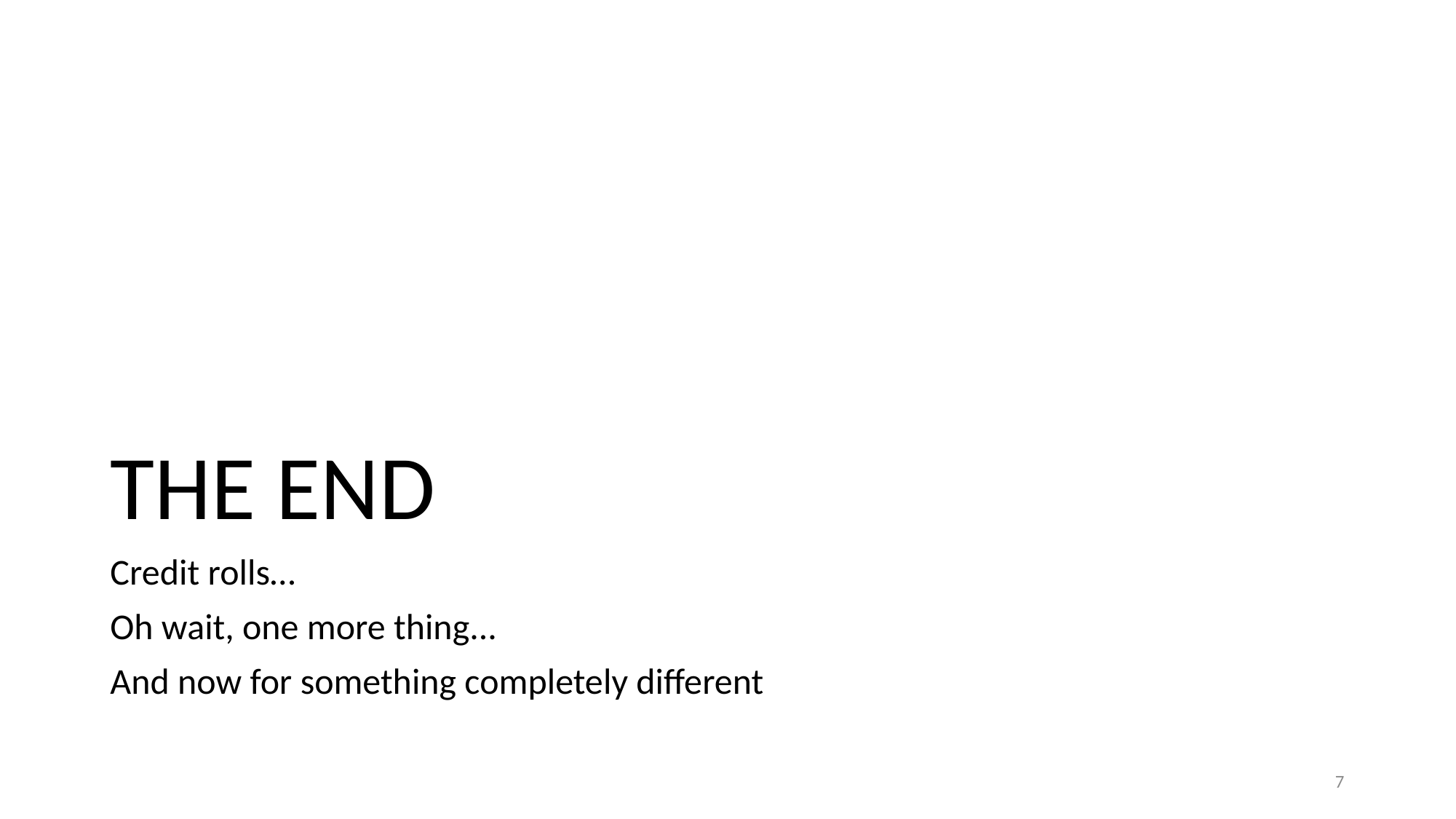

# THE END
Credit rolls…
Oh wait, one more thing...
And now for something completely different
7